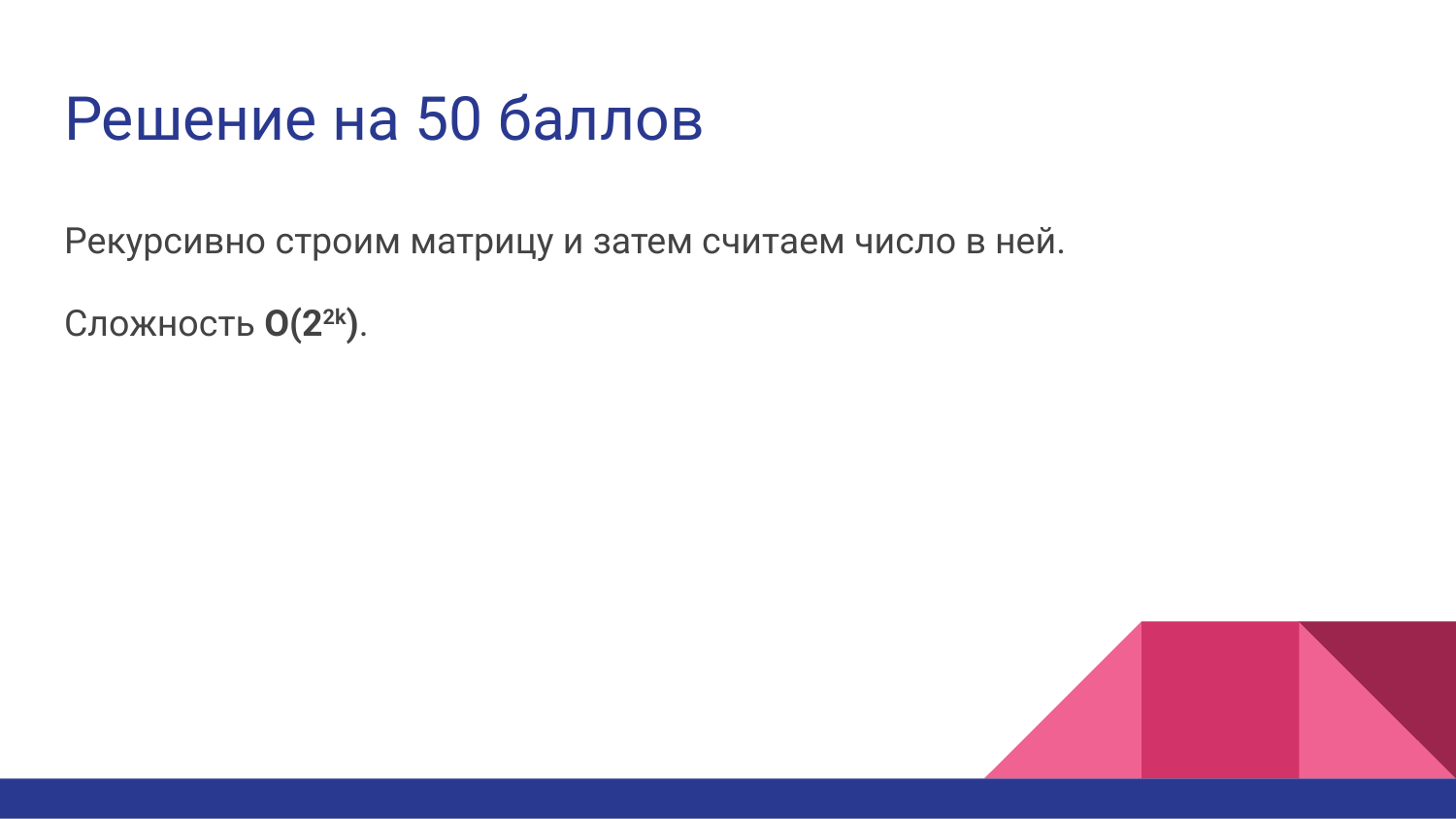

# Решение на 50 баллов
Рекурсивно строим матрицу и затем считаем число в ней.
Сложность O(22k).